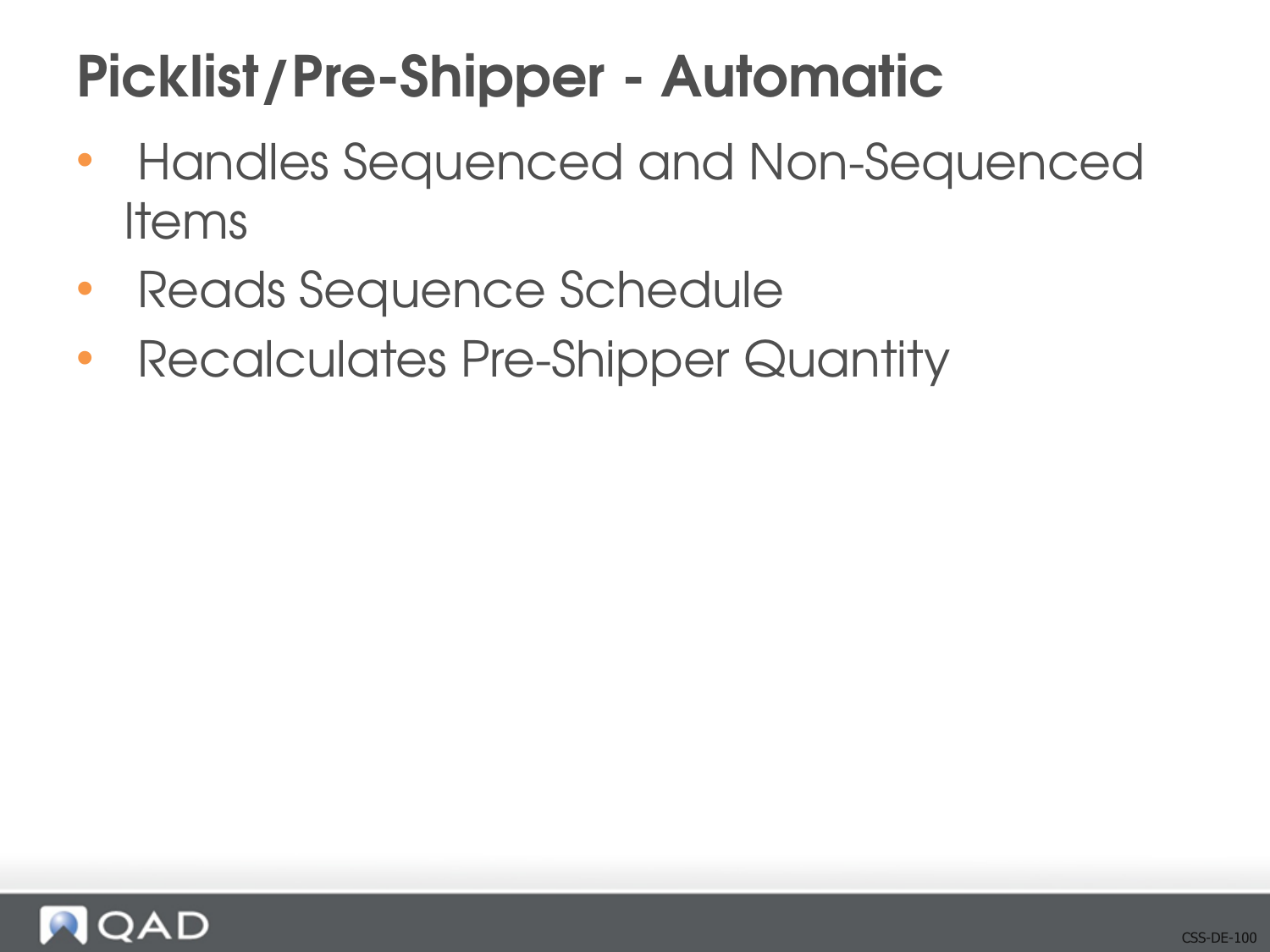

# Picklist/Pre-Shipper - Automatic
 Handles Sequenced and Non-Sequenced Items
 Reads Sequence Schedule
 Recalculates Pre-Shipper Quantity

CSS-DE-100